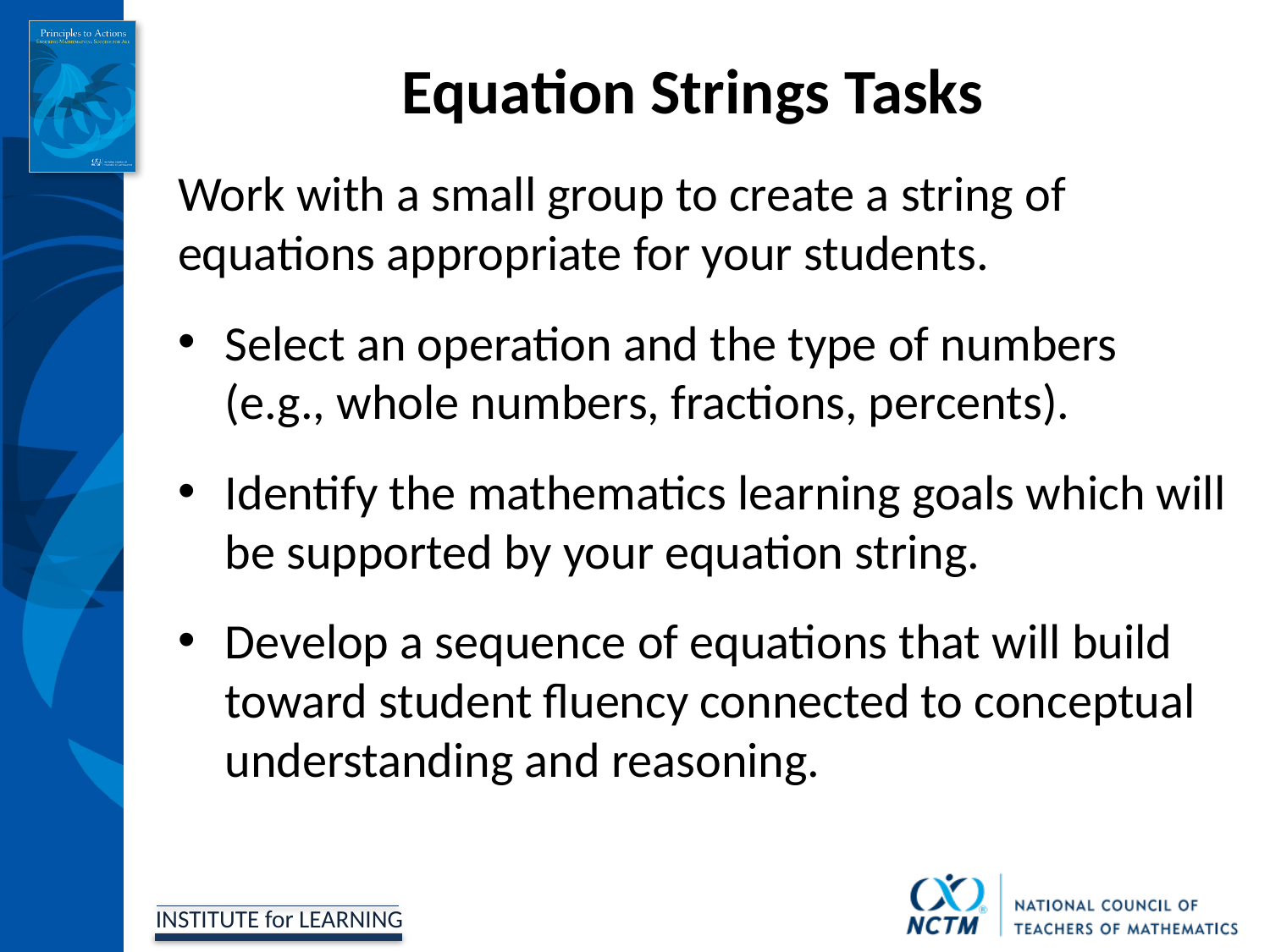

# Equation Strings Tasks
Work with a small group to create a string of equations appropriate for your students.
Select an operation and the type of numbers
(e.g., whole numbers, fractions, percents).
Identify the mathematics learning goals which will be supported by your equation string.
Develop a sequence of equations that will build toward student fluency connected to conceptual understanding and reasoning.